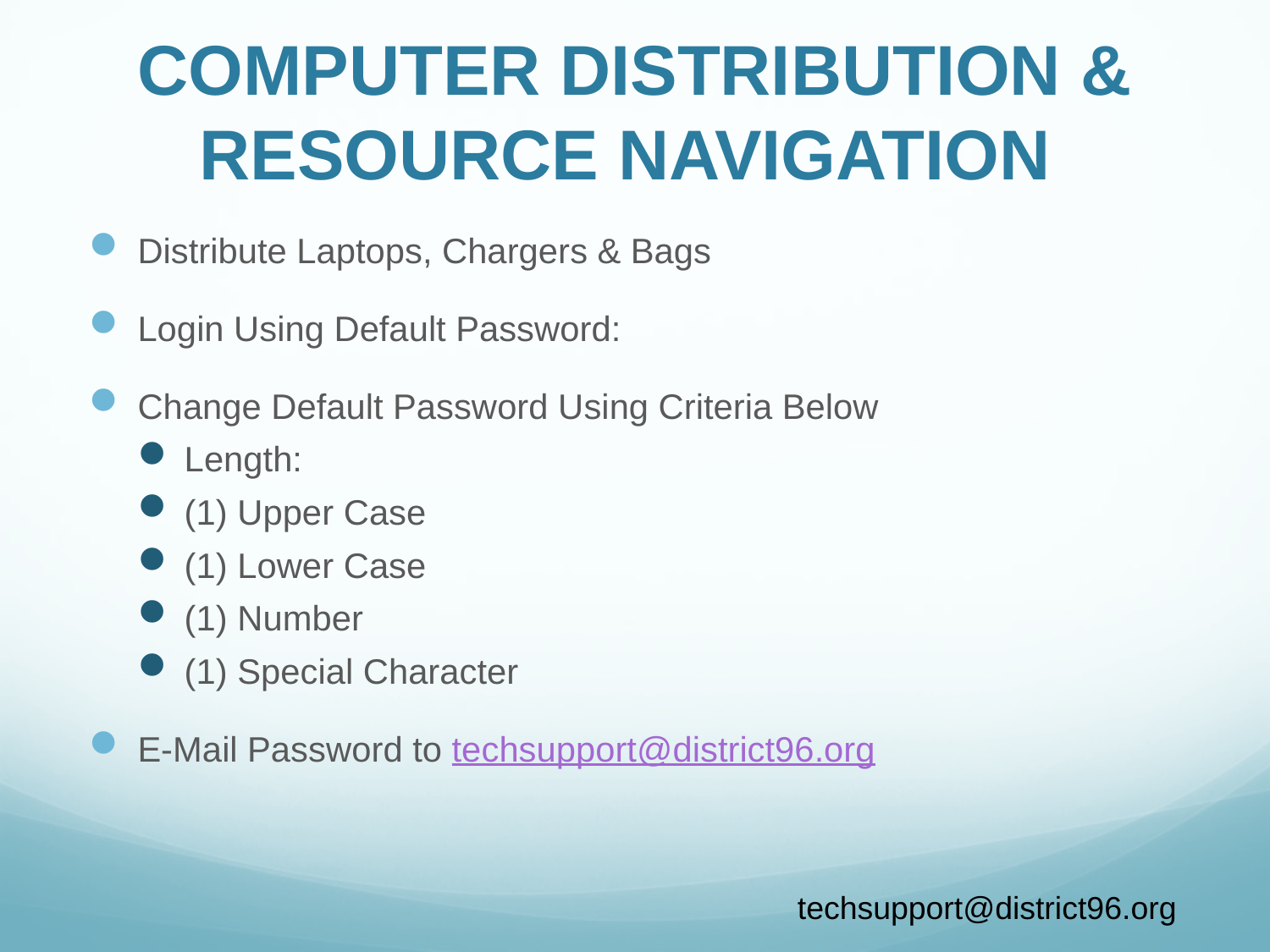

# Computer Distribution & Resource Navigation
Distribute Laptops, Chargers & Bags
Login Using Default Password:
Change Default Password Using Criteria Below
Length:
(1) Upper Case
(1) Lower Case
(1) Number
(1) Special Character
E-Mail Password to techsupport@district96.org
techsupport@district96.org